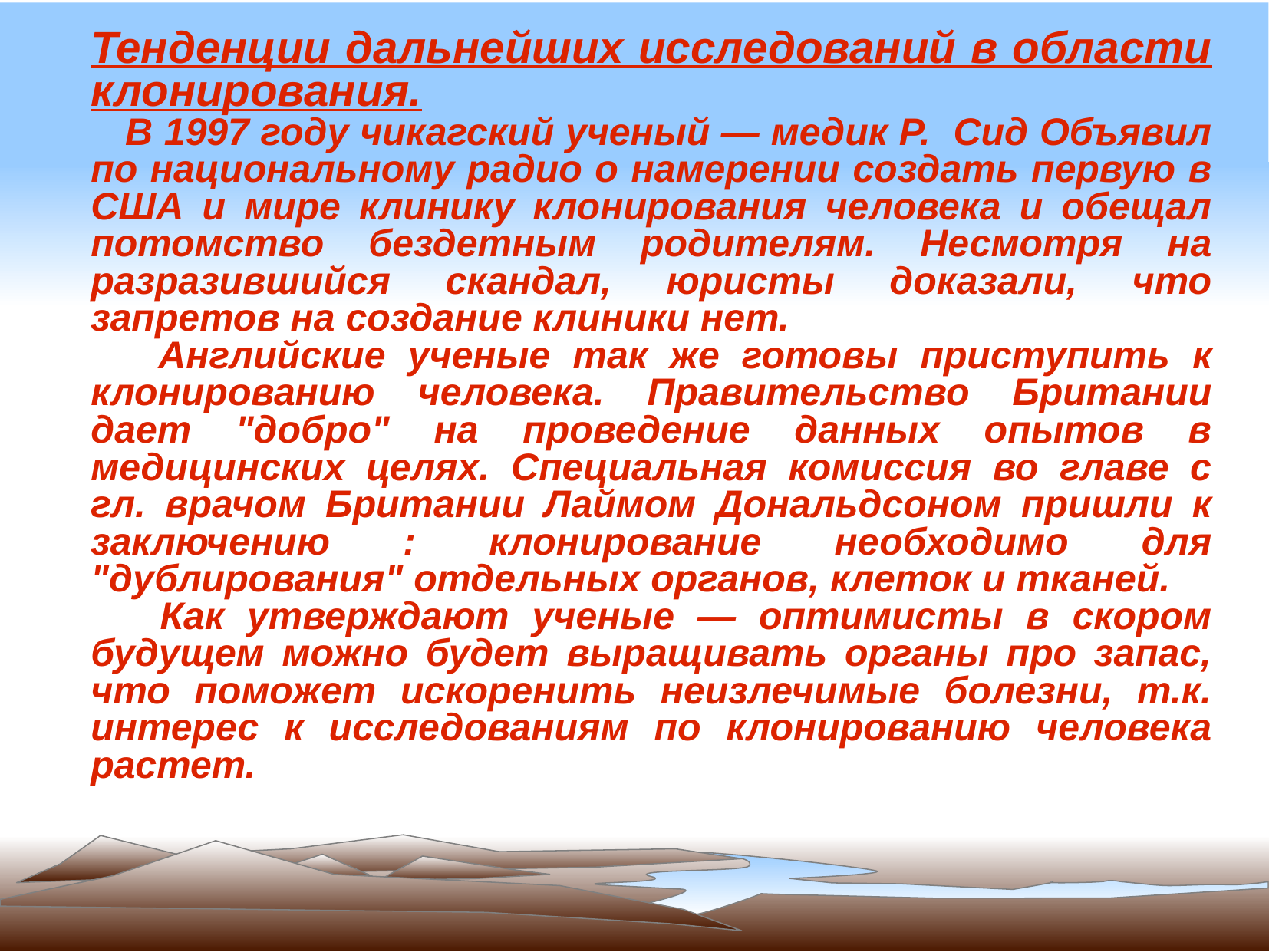

Тенденции дальнейших исследований в области клонирования.
   В 1997 году чикагский ученый — медик Р.  Сид Объявил по национальному радио о намерении создать первую в США и мире клинику клонирования человека и обещал потомство бездетным родителям. Несмотря на разразившийся скандал, юристы доказали, что запретов на создание клиники нет.
   Английские ученые так же готовы приступить к клонированию человека. Правительство Британии дает "добро" на проведение данных опытов в медицинских целях. Специальная комиссия во главе с гл. врачом Британии Лаймом Дональдсоном пришли к заключению : клонирование необходимо для "дублирования" отдельных органов, клеток и тканей.
   Как утверждают ученые — оптимисты в скором будущем можно будет выращивать органы про запас, что поможет искоренить неизлечимые болезни, т.к. интерес к исследованиям по клонированию человека растет.